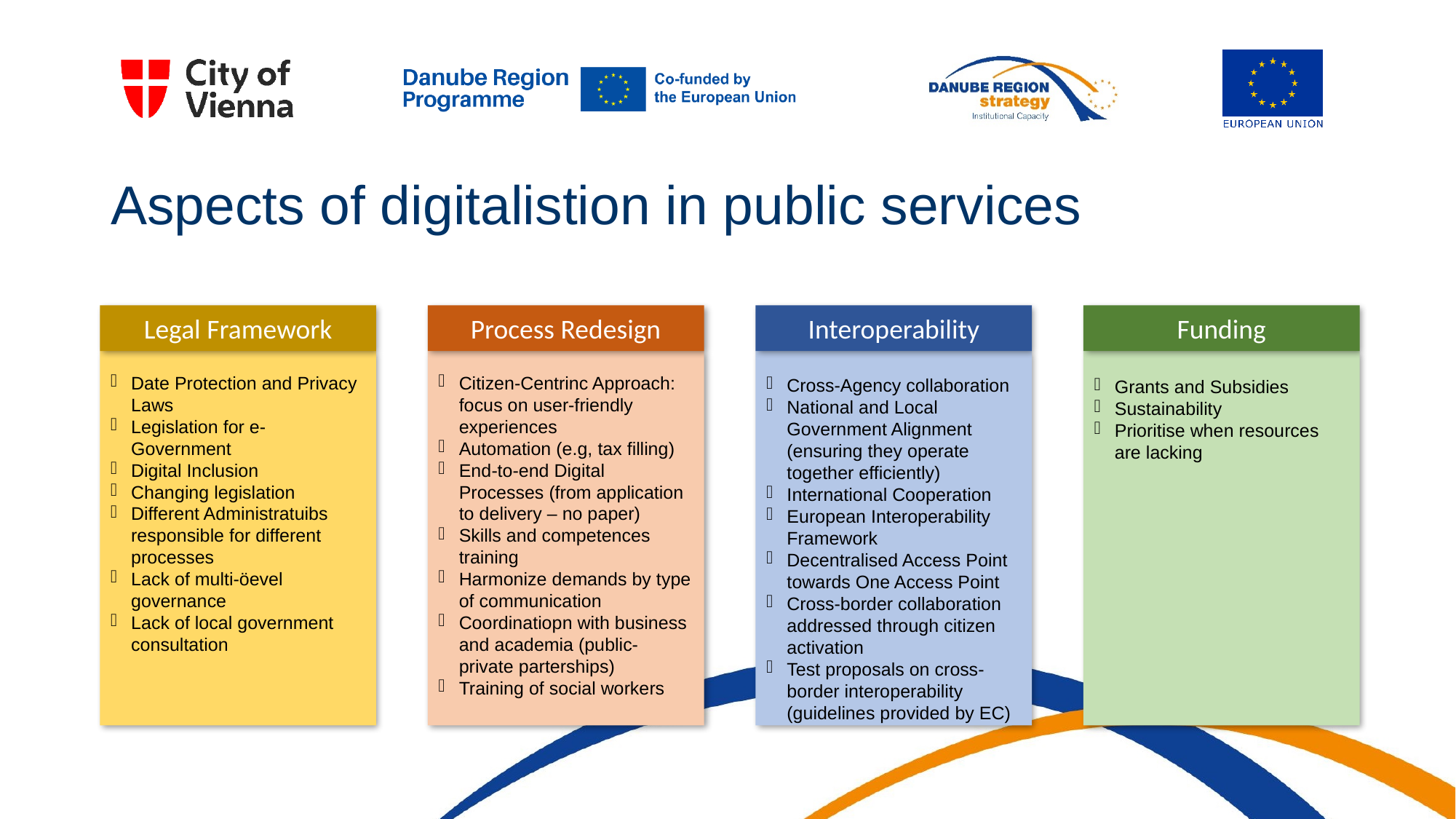

# Aspects of digitalistion in public services
Legal Framework
Process Redesign
Interoperability
Funding

Date Protection and Privacy Laws
Legislation for e-Government
Digital Inclusion
Changing legislation
Different Administratuibs responsible for different processes
Lack of multi-öevel governance
Lack of local government consultation
Citizen-Centrinc Approach: focus on user-friendly experiences
Automation (e.g, tax filling)
End-to-end Digital Processes (from application to delivery – no paper)
Skills and competences training
Harmonize demands by type of communication
Coordinatiopn with business and academia (public-private parterships)
Training of social workers
Cross-Agency collaboration
National and Local Government Alignment (ensuring they operate together efficiently)
International Cooperation
European Interoperability Framework
Decentralised Access Point towards One Access Point
Cross-border collaboration addressed through citizen activation
Test proposals on cross-border interoperability (guidelines provided by EC)

Grants and Subsidies
Sustainability
Prioritise when resources are lacking